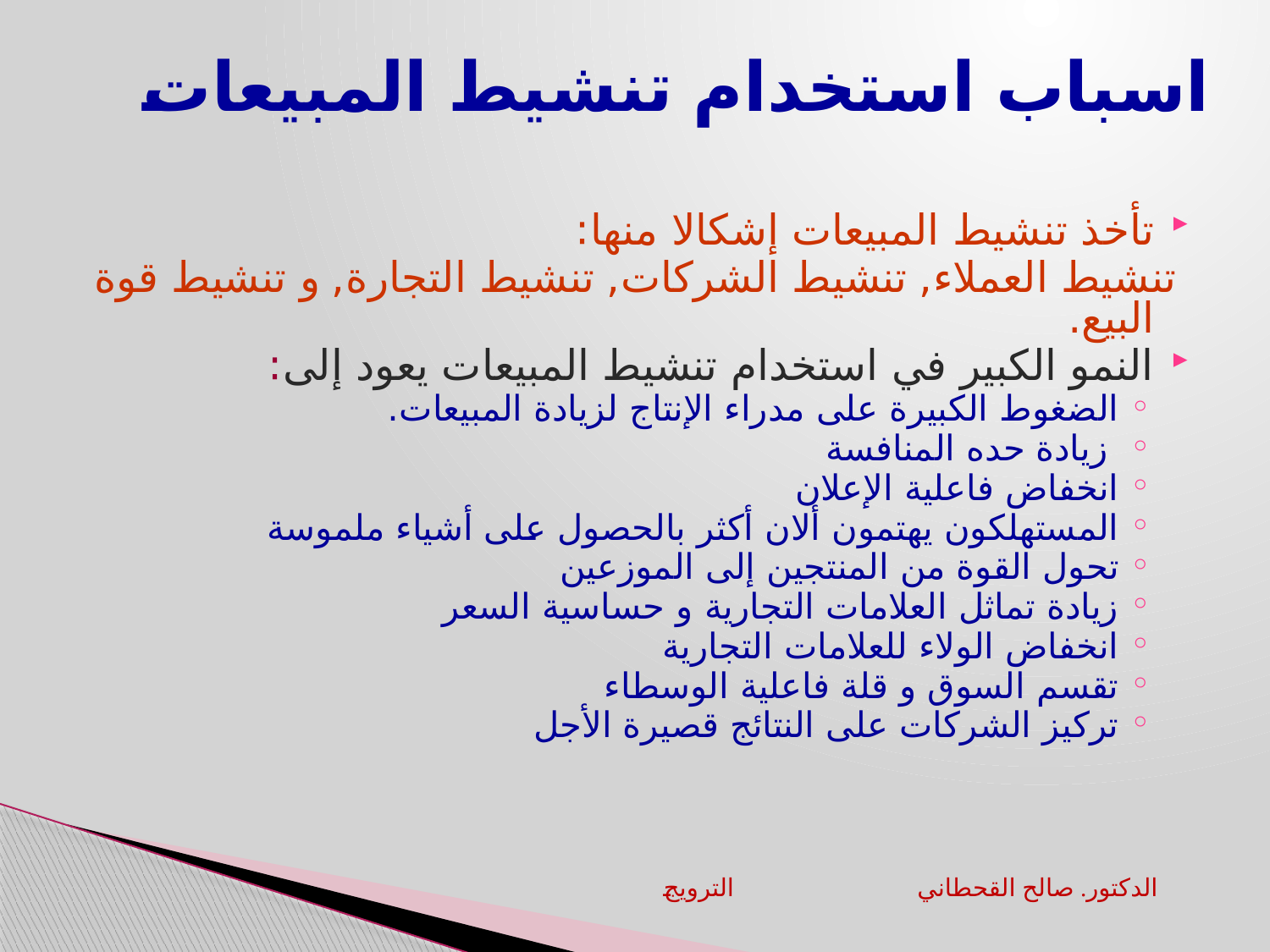

# اسباب استخدام تنشيط المبيعات
تأخذ تنشيط المبيعات إشكالا منها:
 تنشيط العملاء, تنشيط الشركات, تنشيط التجارة, و تنشيط قوة البيع.
النمو الكبير في استخدام تنشيط المبيعات يعود إلى:
الضغوط الكبيرة على مدراء الإنتاج لزيادة المبيعات.
 زيادة حده المنافسة
انخفاض فاعلية الإعلان
المستهلكون يهتمون ألان أكثر بالحصول على أشياء ملموسة
تحول القوة من المنتجين إلى الموزعين
زيادة تماثل العلامات التجارية و حساسية السعر
انخفاض الولاء للعلامات التجارية
تقسم السوق و قلة فاعلية الوسطاء
تركيز الشركات على النتائج قصيرة الأجل
الترويج		الدكتور. صالح القحطاني